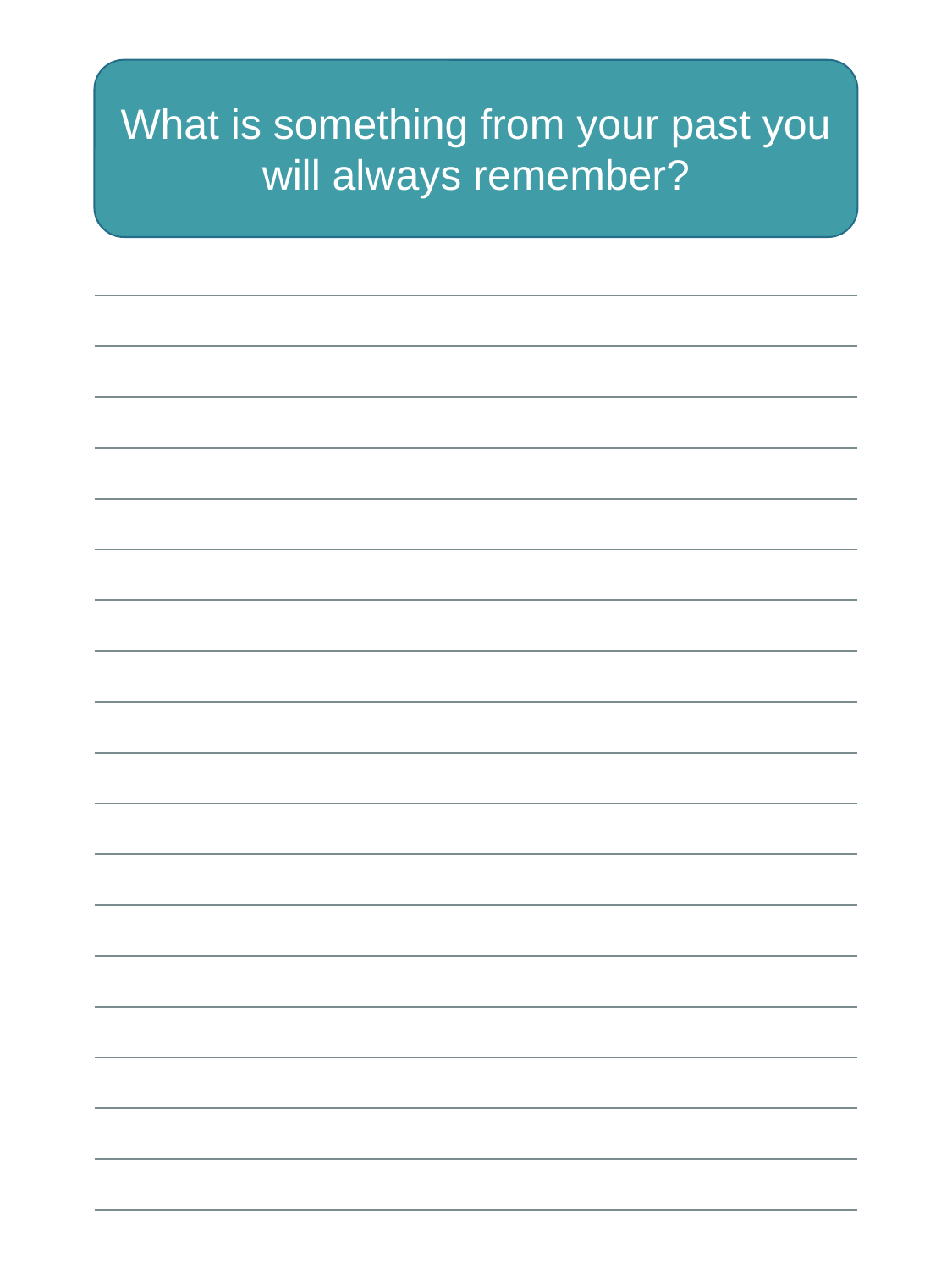

What is something from your past you will always remember?
|  |
| --- |
|  |
|  |
|  |
|  |
|  |
|  |
|  |
|  |
|  |
|  |
|  |
|  |
|  |
|  |
|  |
|  |
|  |